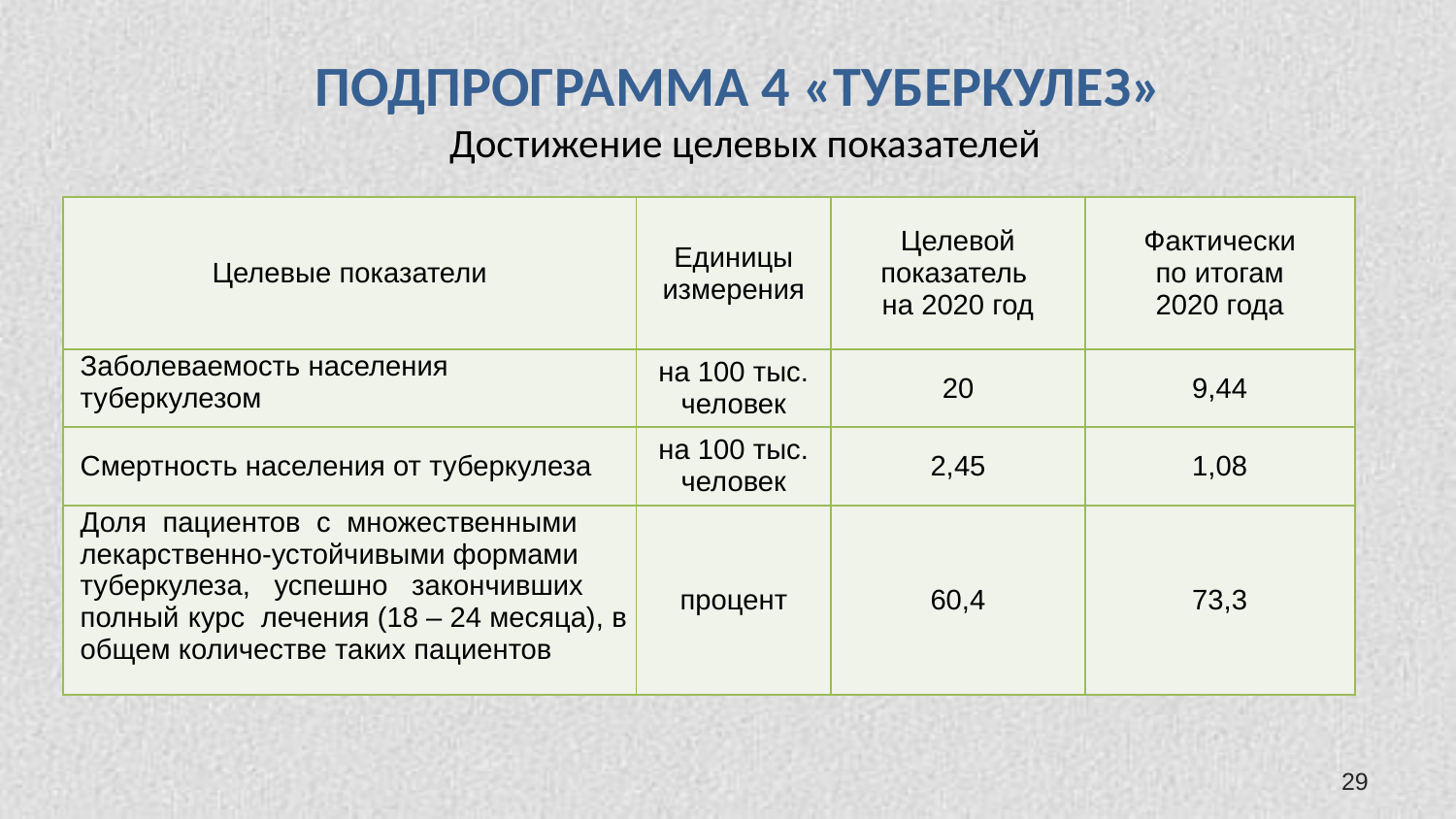

ПОДПРОГРАММА 4 «ТУБЕРКУЛЕЗ»
Достижение целевых показателей
| Целевые показатели | Единицы измерения | Целевой показатель на 2020 год | Фактически по итогам 2020 года |
| --- | --- | --- | --- |
| Заболеваемость населения туберкулезом | на 100 тыс. человек | 20 | 9,44 |
| Смертность населения от туберкулеза | на 100 тыс. человек | 2,45 | 1,08 |
| Доля пациентов с множественными лекарственно-устойчивыми формами туберкулеза, успешно закончивших полный курс лечения (18 – 24 месяца), в общем количестве таких пациентов | процент | 60,4 | 73,3 |
29